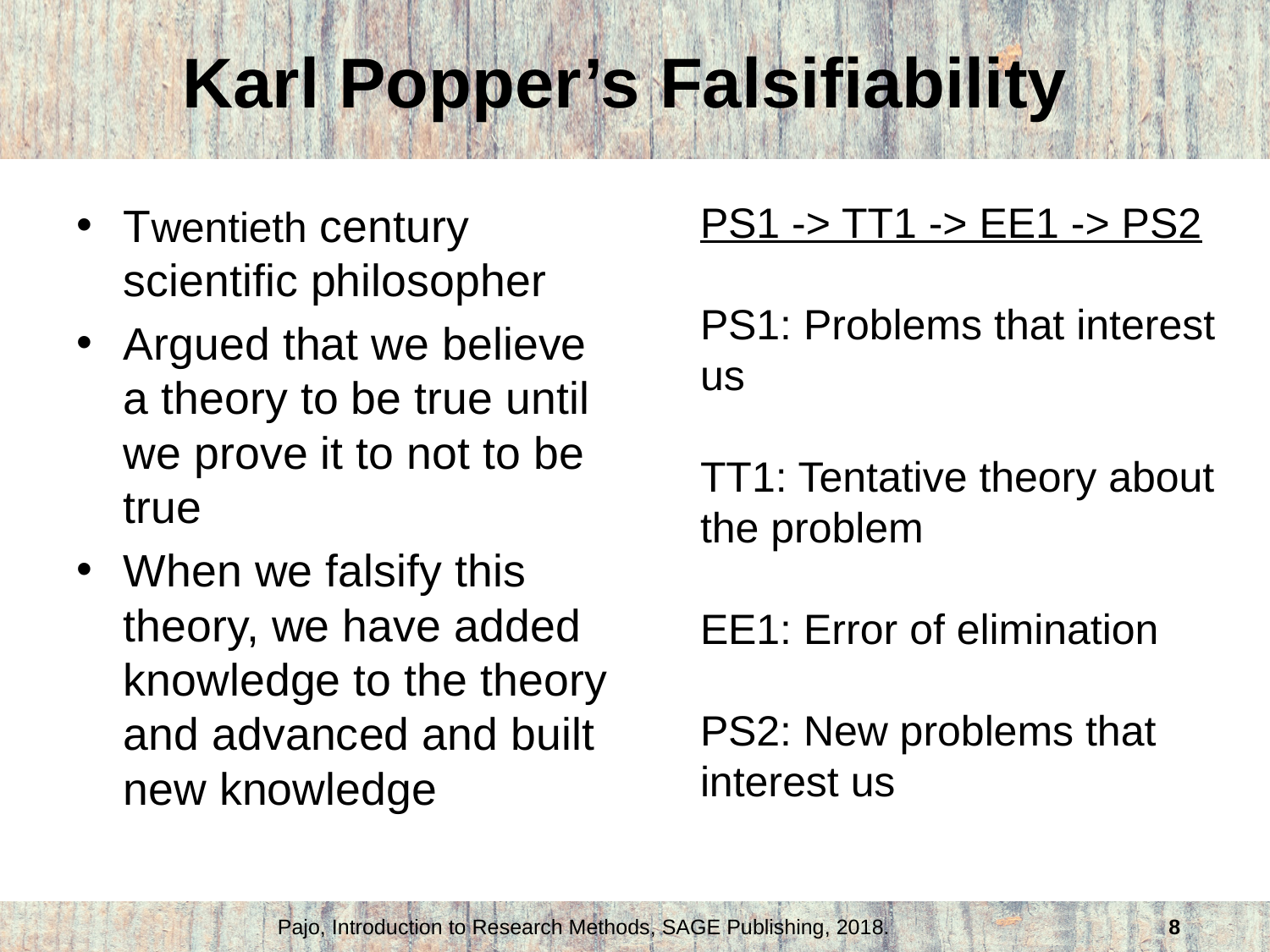

# Karl Popper’s Falsifiability
PS1 -> TT1 -> EE1 -> PS2

PS1: Problems that interest us

TT1: Tentative theory about the problem

EE1: Error of elimination

PS2: New problems that interest us

Twentieth century scientific philosopher
Argued that we believe a theory to be true until we prove it to not to be true
When we falsify this theory, we have added knowledge to the theory and advanced and built new knowledge

Pajo, Introduction to Research Methods, SAGE Publishing, 2018.
8